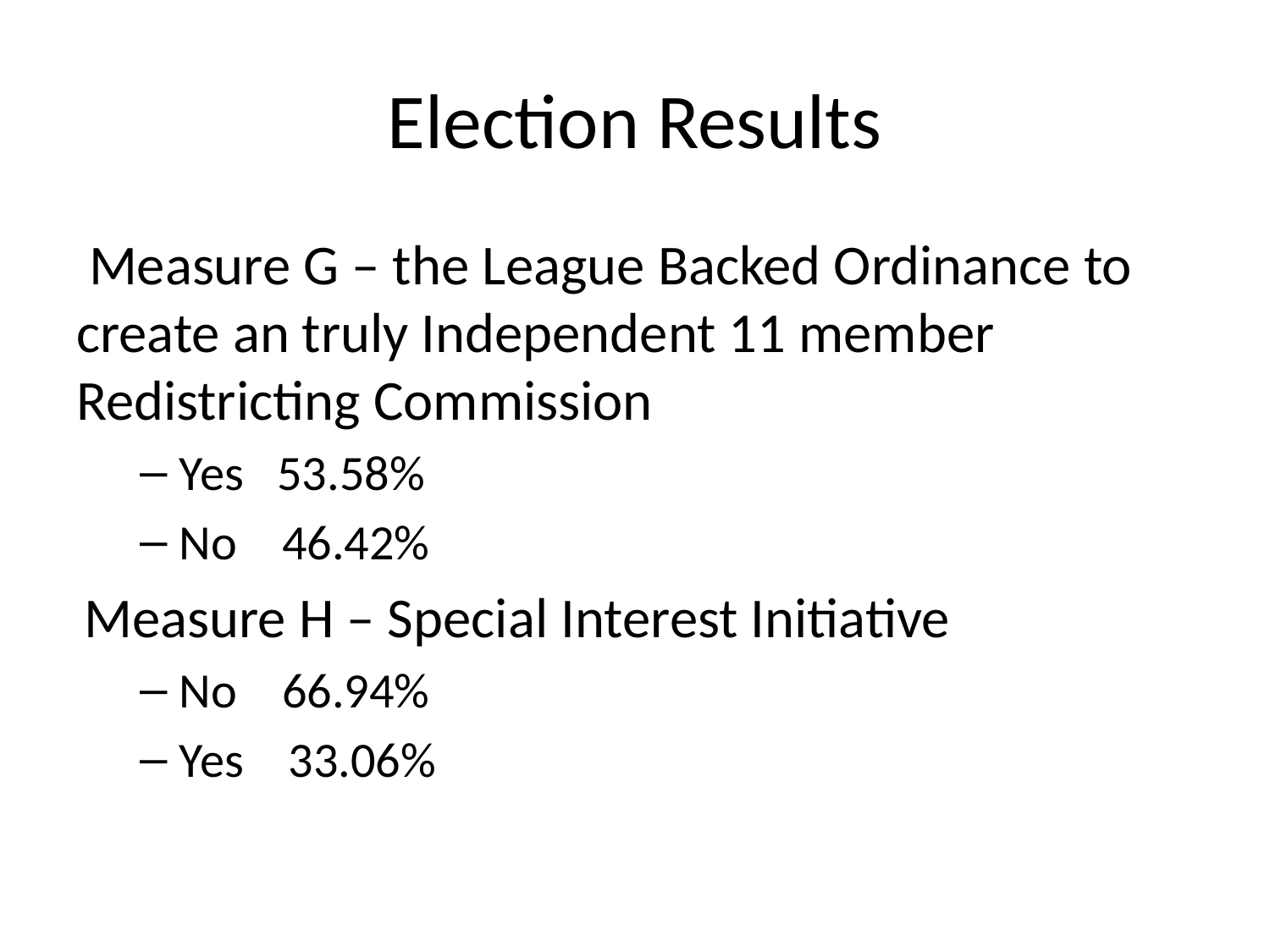

# Election Results
 Measure G – the League Backed Ordinance to create an truly Independent 11 member Redistricting Commission
Yes   53.58%
No    46.42%
Measure H – Special Interest Initiative
No    66.94%
Yes    33.06%